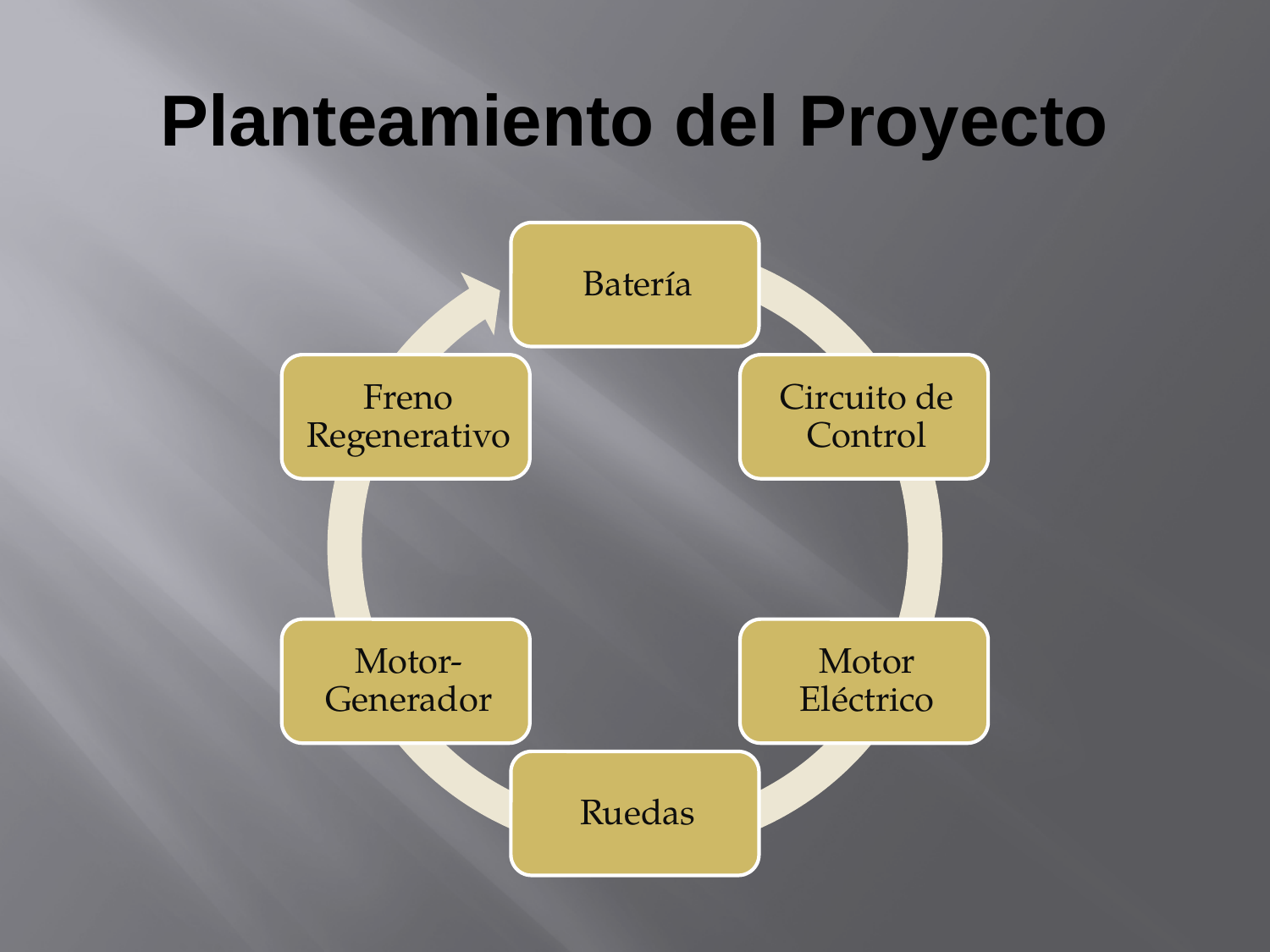

# Planteamiento del Proyecto
Batería
Circuito de Control
Motor Eléctrico
Ruedas
Motor-Generador
Freno Regenerativo